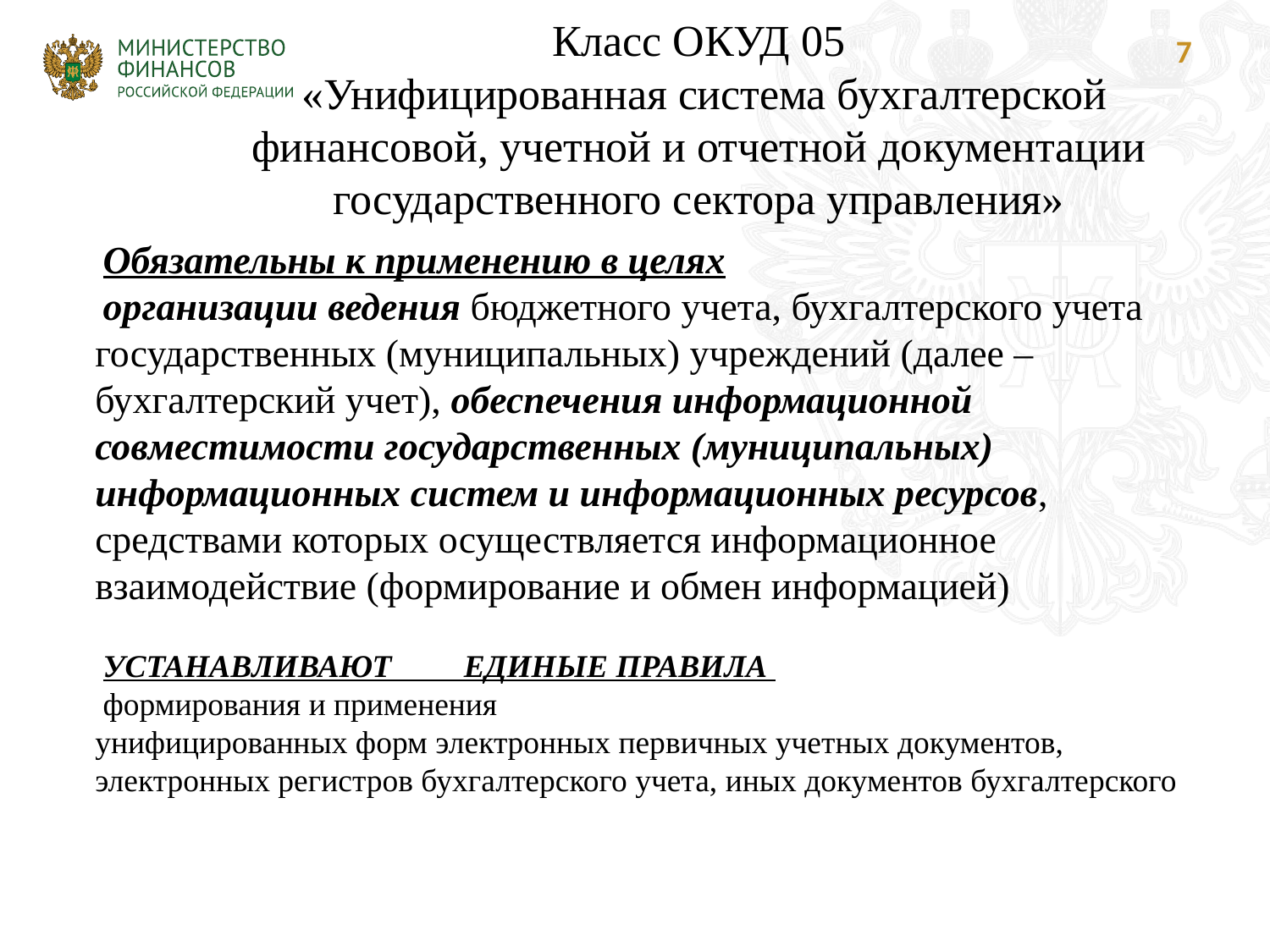

Класс ОКУД 05
 «Унифицированная система бухгалтерской финансовой, учетной и отчетной документации государственного сектора управления»
 7
 Обязательны к применению в целях
 организации ведения бюджетного учета, бухгалтерского учета государственных (муниципальных) учреждений (далее – бухгалтерский учет), обеспечения информационной совместимости государственных (муниципальных) информационных систем и информационных ресурсов, средствами которых осуществляется информационное взаимодействие (формирование и обмен информацией)

 УСТАНАВЛИВАЮТ         ЕДИНЫЕ ПРАВИЛА
 формирования и применения
унифицированных форм электронных первичных учетных документов, электронных регистров бухгалтерского учета, иных документов бухгалтерского